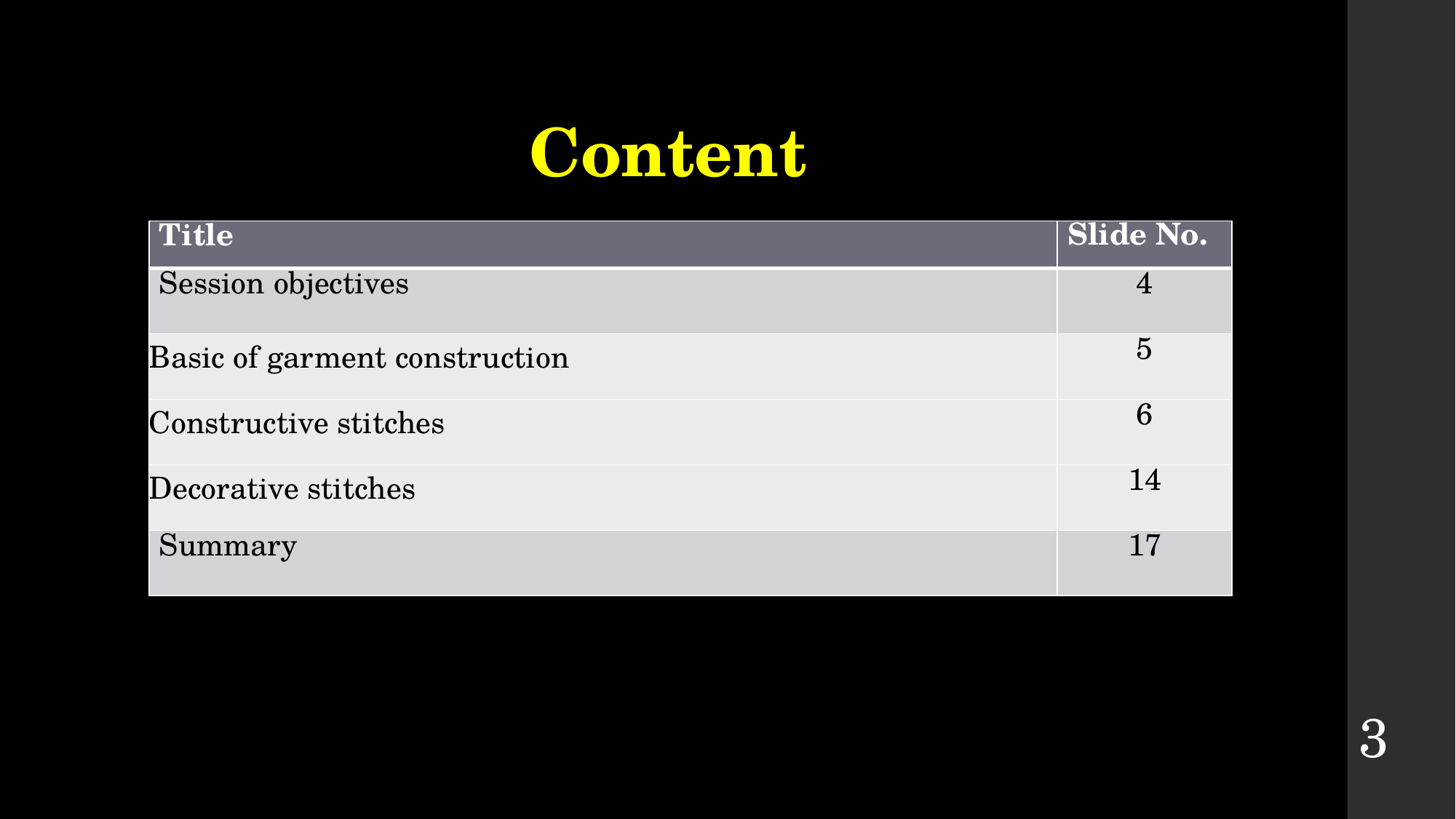

# Content
| Title | Slide No. |
| --- | --- |
| Session objectives | 4 |
| Basic of garment construction | 5 |
| Constructive stitches | 6 |
| Decorative stitches | 14 |
| Summary | 17 |
3